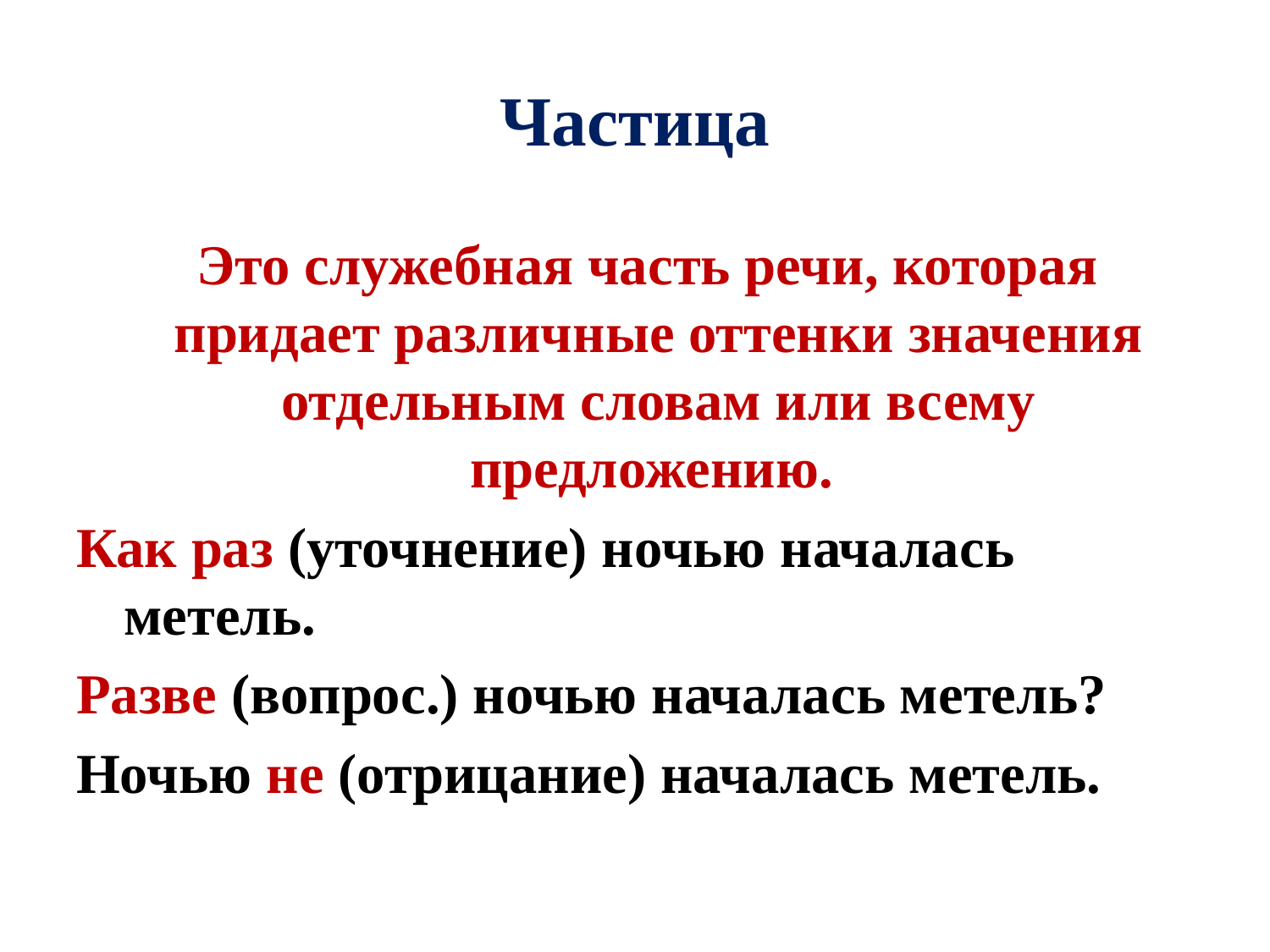

# Частица
  Это служебная часть речи, которая придает различные оттенки значения отдельным словам или всему предложению.
Как раз (уточнение) ночью началась метель.
Разве (вопрос.) ночью началась метель?
Ночью не (отрицание) началась метель.